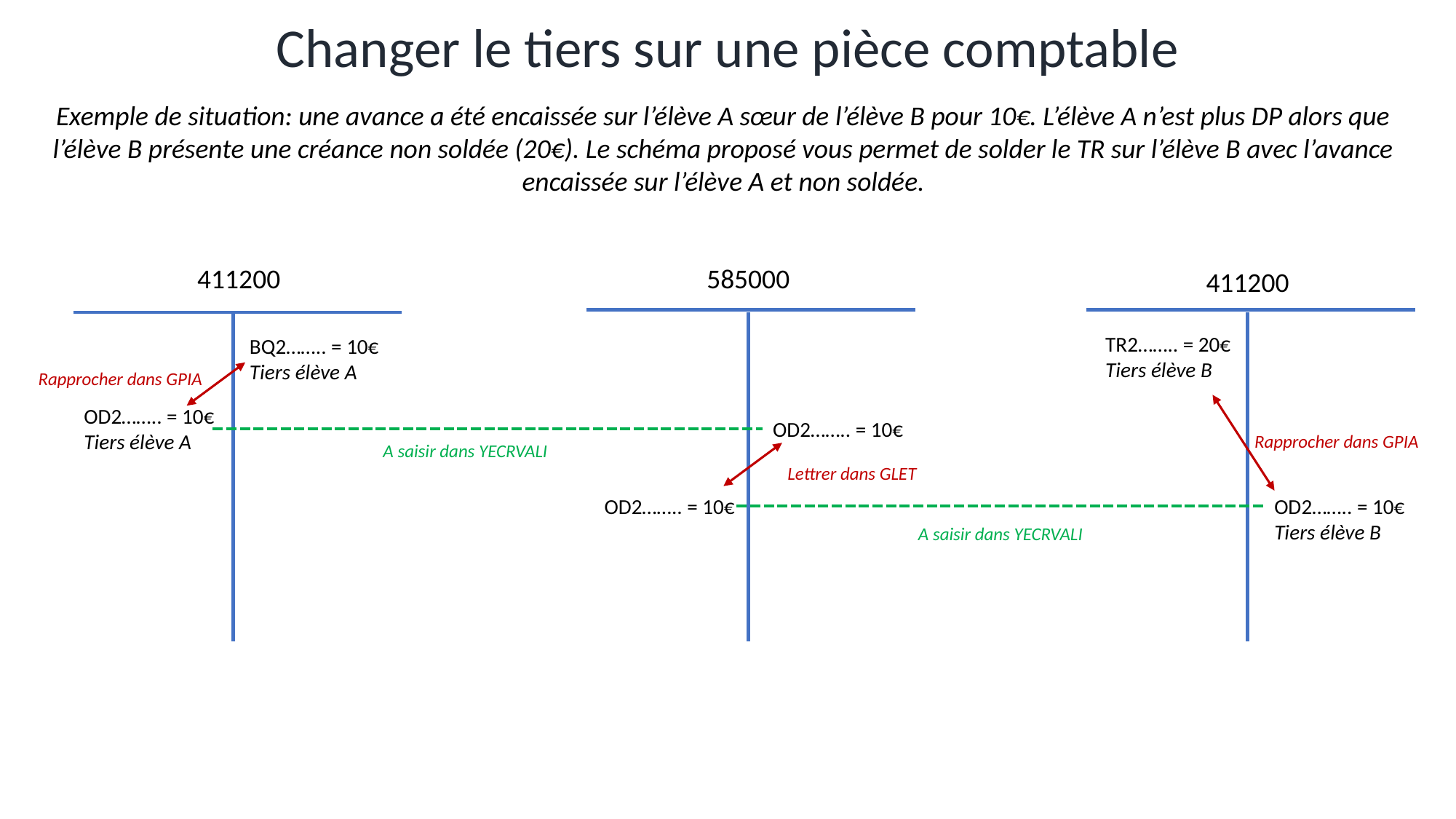

# Changer le tiers sur une pièce comptable
Exemple de situation: une avance a été encaissée sur l’élève A sœur de l’élève B pour 10€. L’élève A n’est plus DP alors que l’élève B présente une créance non soldée (20€). Le schéma proposé vous permet de solder le TR sur l’élève B avec l’avance encaissée sur l’élève A et non soldée.
411200
585000
411200
TR2…….. = 20€
Tiers élève B
BQ2…….. = 10€
Tiers élève A
Rapprocher dans GPIA
OD2…….. = 10€
Tiers élève A
OD2…….. = 10€
Rapprocher dans GPIA
A saisir dans YECRVALI
Lettrer dans GLET
OD2…….. = 10€
Tiers élève B
OD2…….. = 10€
A saisir dans YECRVALI